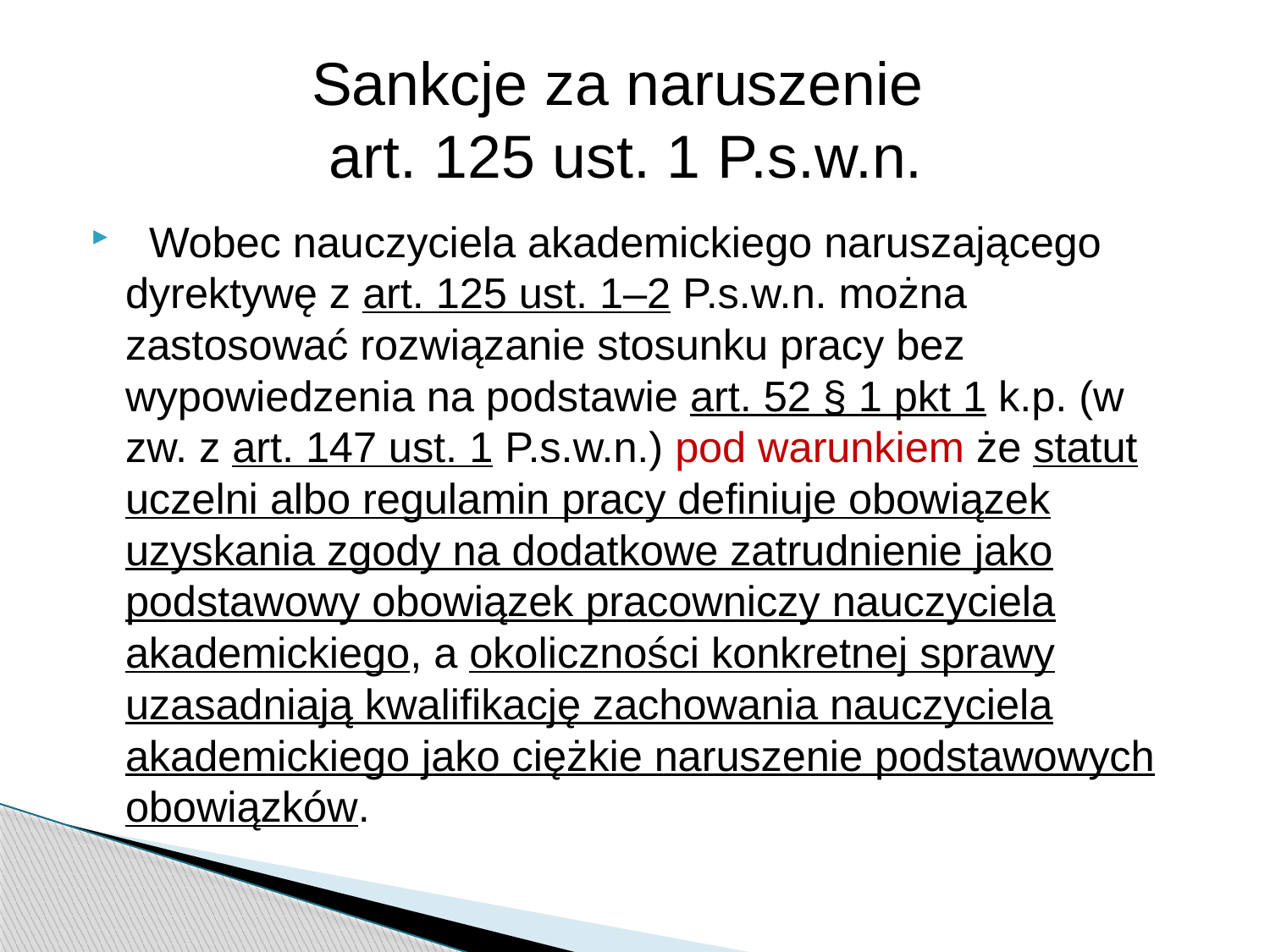

# Sankcje za naruszenie   art. 125 ust. 1 P.s.w.n.
  Wobec nauczyciela akademickiego naruszającego dyrektywę z art. 125 ust. 1–2 P.s.w.n. można zastosować rozwiązanie stosunku pracy bez wypowiedzenia na podstawie art. 52 § 1 pkt 1 k.p. (w zw. z art. 147 ust. 1 P.s.w.n.) pod warunkiem że statut uczelni albo regulamin pracy definiuje obowiązek uzyskania zgody na dodatkowe zatrudnienie jako podstawowy obowiązek pracowniczy nauczyciela akademickiego, a okoliczności konkretnej sprawy uzasadniają kwalifikację zachowania nauczyciela akademickiego jako ciężkie naruszenie podstawowych obowiązków.